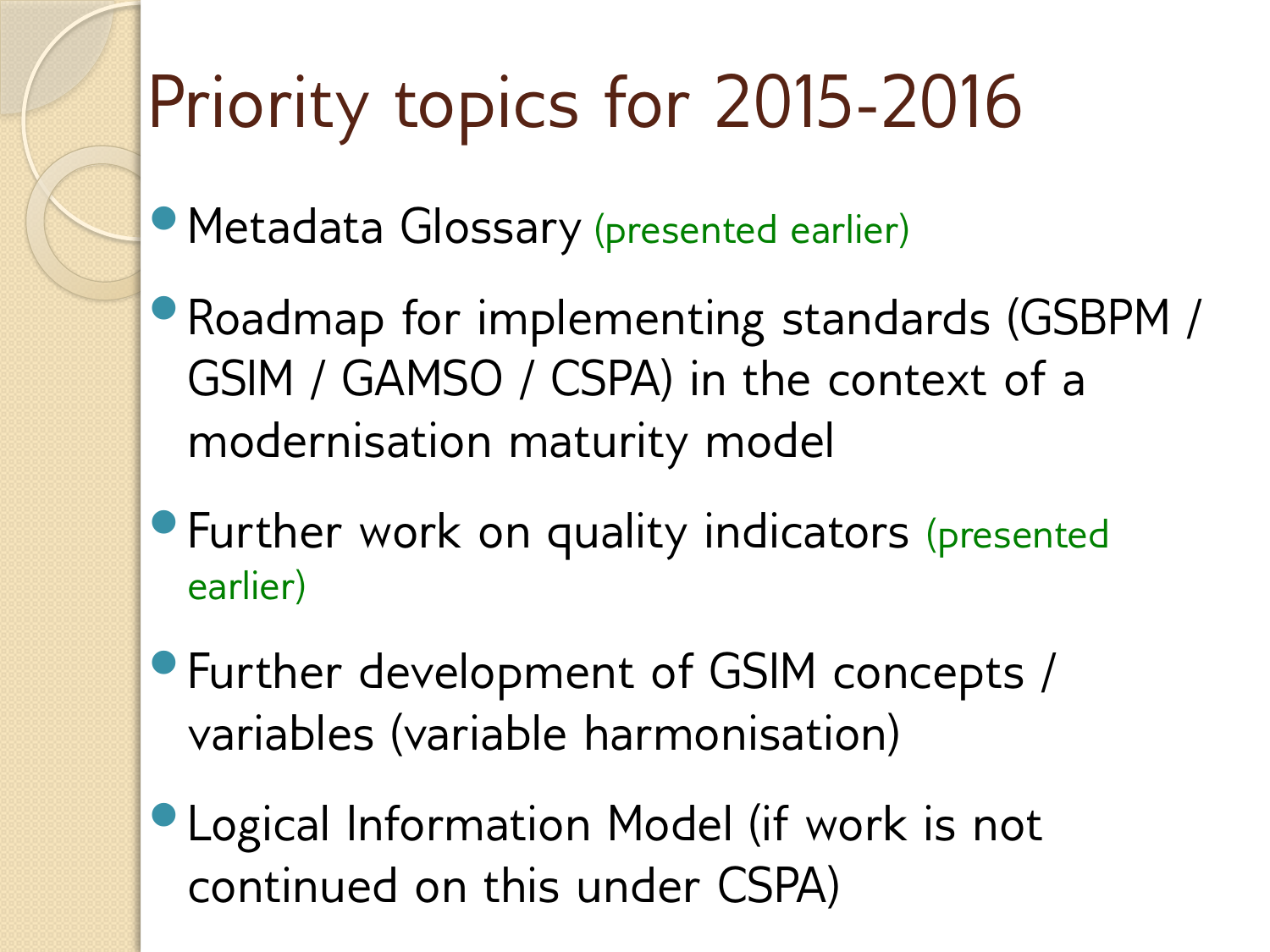

# Priority topics for 2015-2016
Metadata Glossary (presented earlier)
Roadmap for implementing standards (GSBPM / GSIM / GAMSO / CSPA) in the context of a modernisation maturity model
Further work on quality indicators (presented earlier)
Further development of GSIM concepts / variables (variable harmonisation)
Logical Information Model (if work is not continued on this under CSPA)